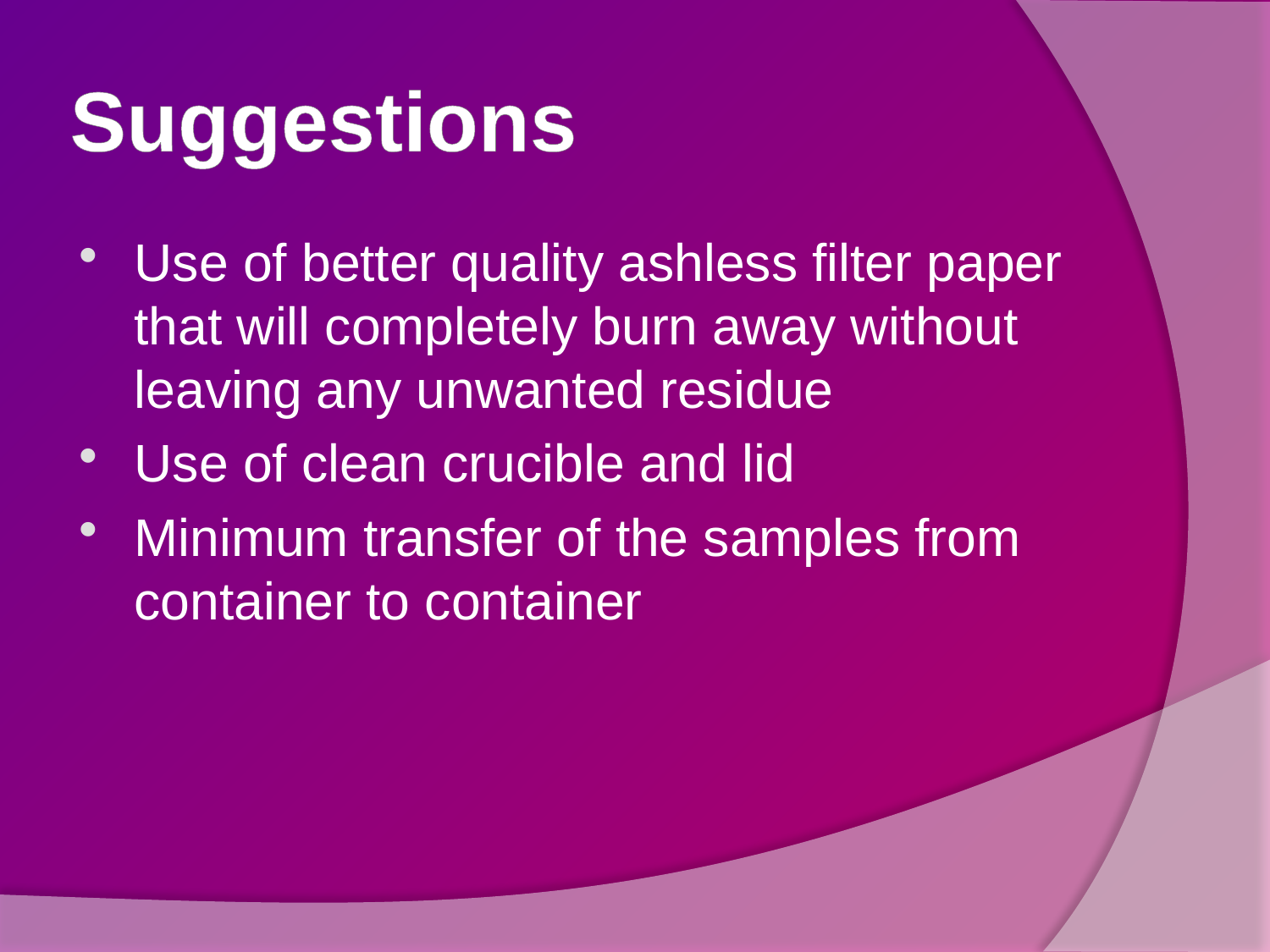

# Suggestions
Use of better quality ashless filter paper that will completely burn away without leaving any unwanted residue
Use of clean crucible and lid
Minimum transfer of the samples from container to container